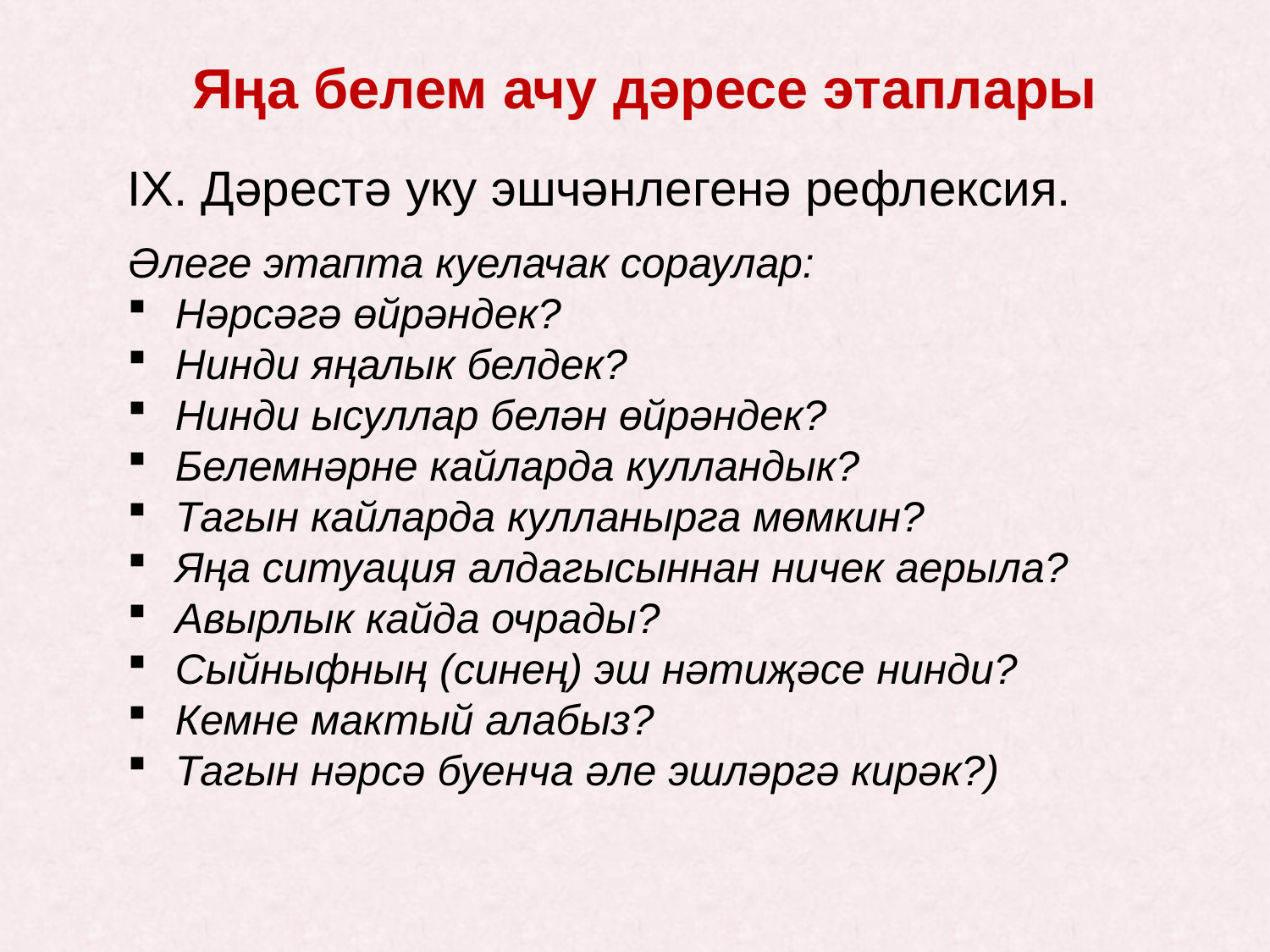

Яңа белем ачу дәресе этаплары
IХ. Дәрестә уку эшчәнлегенә рефлексия.
Әлеге этапта куелачак сораулар:
Нәрсәгә өйрәндек?
Нинди яңалык белдек?
Нинди ысуллар белән өйрәндек?
Белемнәрне кайларда кулландык?
Тагын кайларда кулланырга мөмкин?
Яңа ситуация алдагысыннан ничек аерыла?
Авырлык кайда очрады?
Сыйныфның (синең) эш нәтиҗәсе нинди?
Кемне мактый алабыз?
Тагын нәрсә буенча әле эшләргә кирәк?)